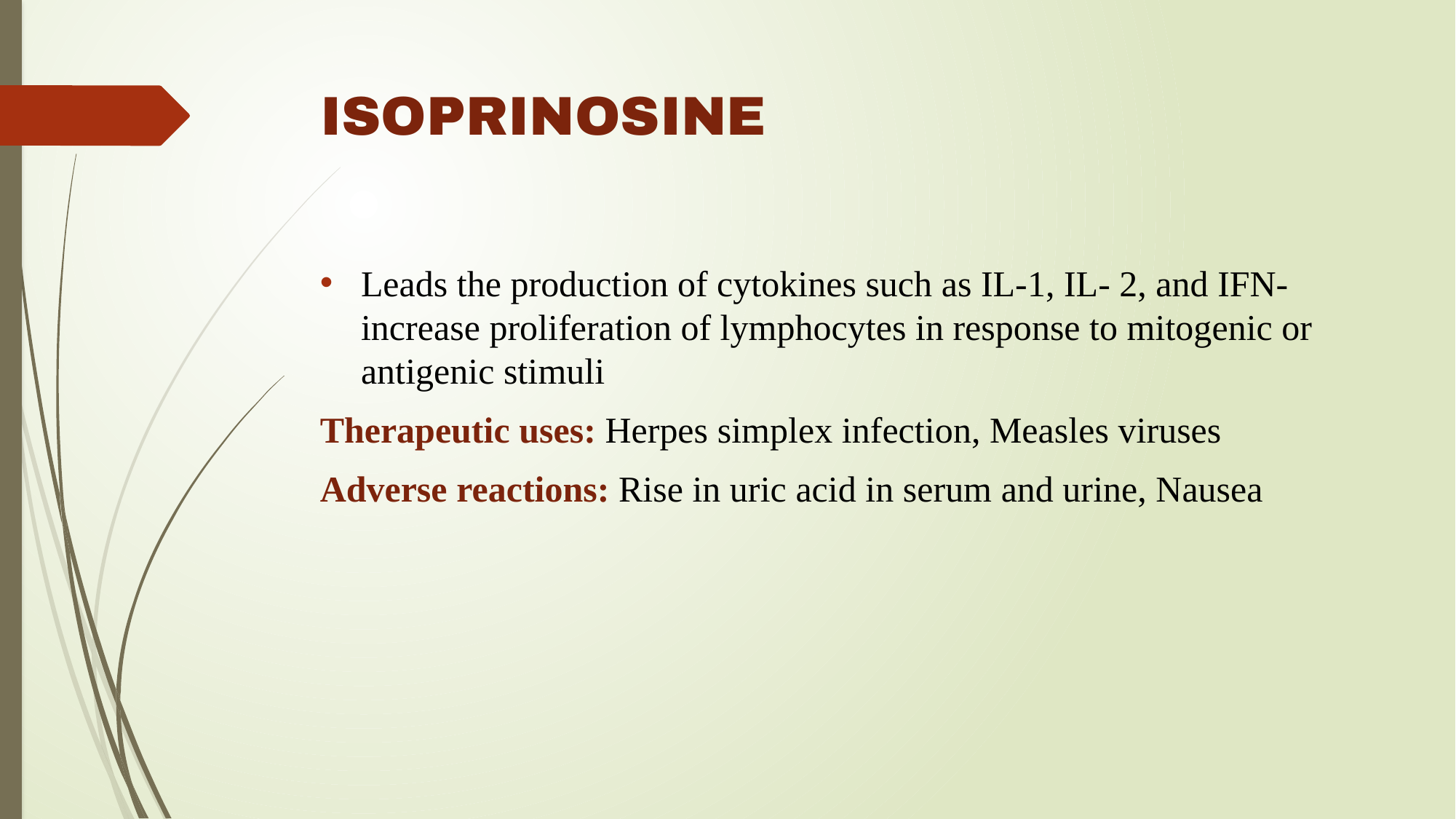

# ISOPRINOSINE
Leads the production of cytokines such as IL-1, IL- 2, and IFN-increase proliferation of lymphocytes in response to mitogenic or antigenic stimuli
Therapeutic uses: Herpes simplex infection, Measles viruses
Adverse reactions: Rise in uric acid in serum and urine, Nausea